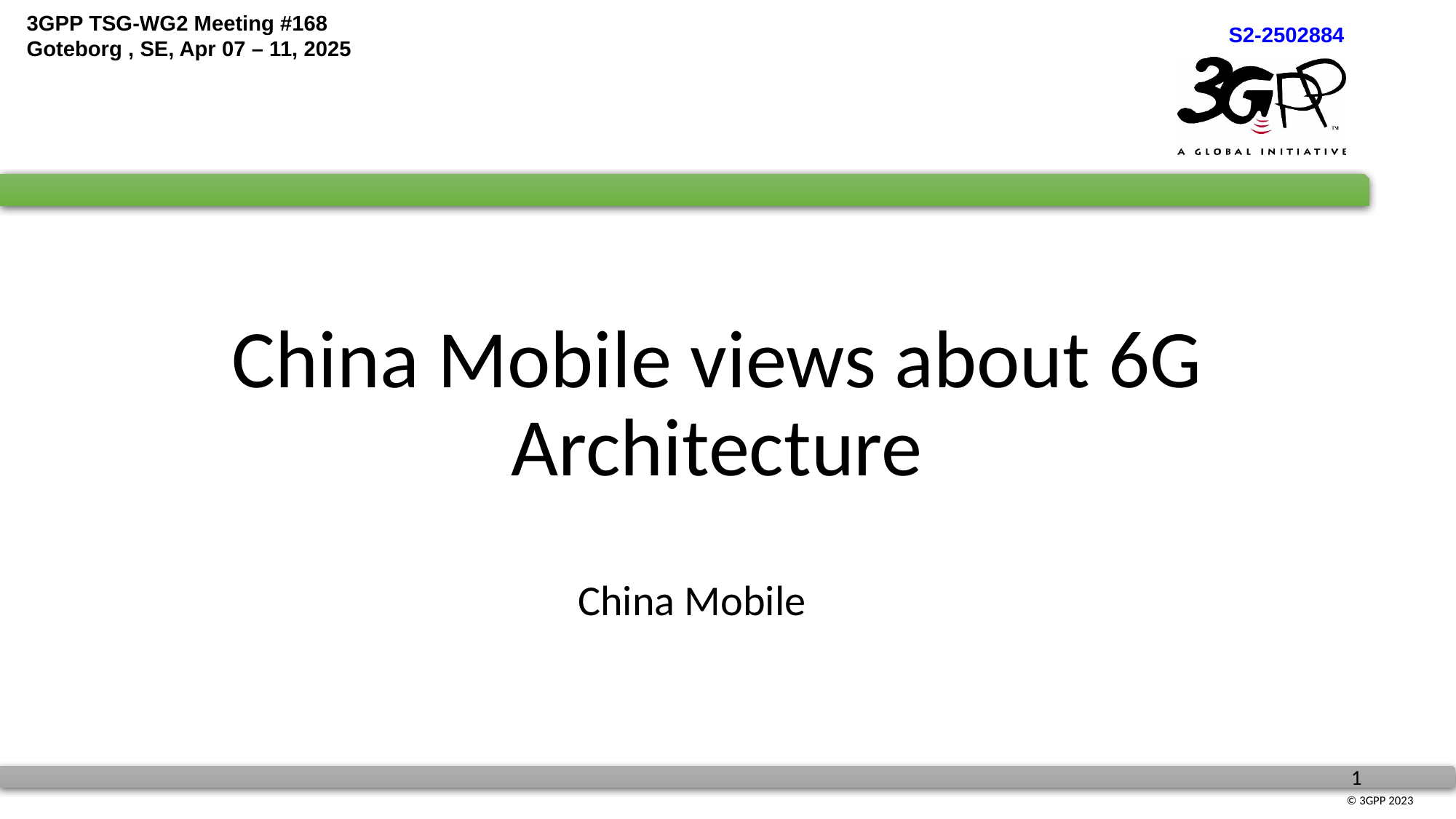

# China Mobile views about 6G Architecture
China Mobile